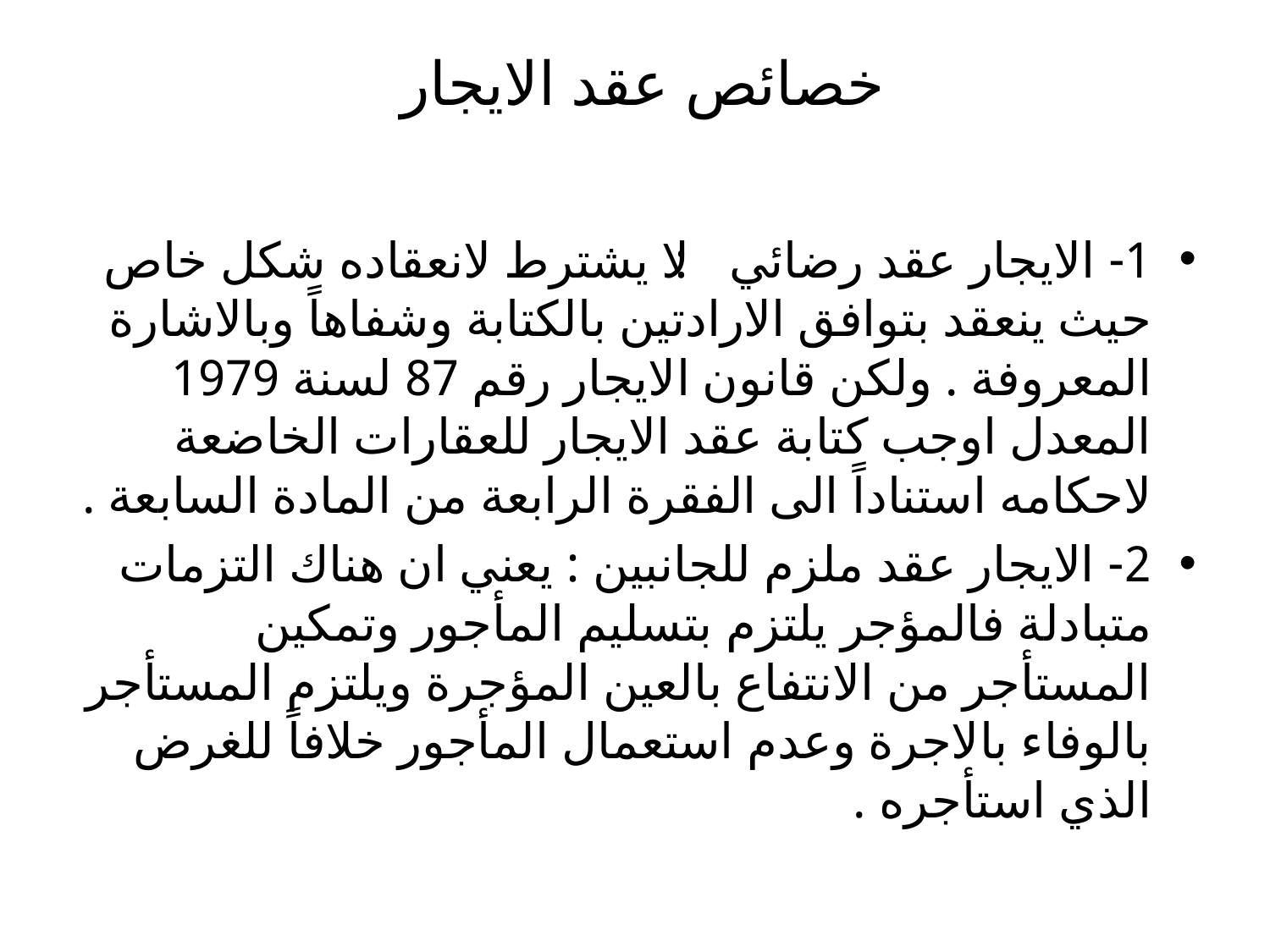

# خصائص عقد الايجار
1- الايجار عقد رضائي : لا يشترط لانعقاده شكل خاص حيث ينعقد بتوافق الارادتين بالكتابة وشفاهاً وبالاشارة المعروفة . ولكن قانون الايجار رقم 87 لسنة 1979 المعدل اوجب كتابة عقد الايجار للعقارات الخاضعة لاحكامه استناداً الى الفقرة الرابعة من المادة السابعة .
2- الايجار عقد ملزم للجانبين : يعني ان هناك التزمات متبادلة فالمؤجر يلتزم بتسليم المأجور وتمكين المستأجر من الانتفاع بالعين المؤجرة ويلتزم المستأجر بالوفاء بالاجرة وعدم استعمال المأجور خلافاً للغرض الذي استأجره .